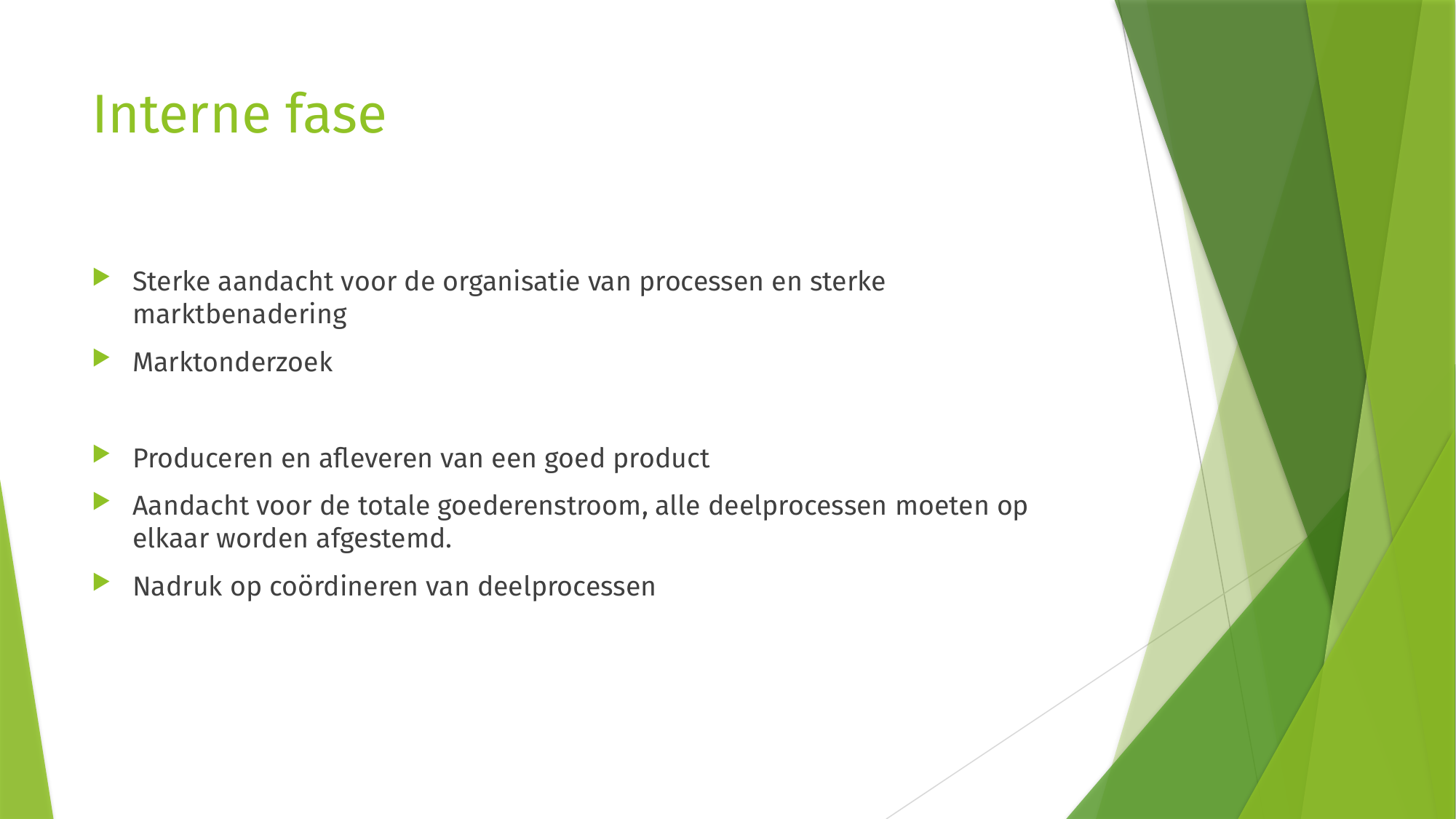

# Interne fase
Sterke aandacht voor de organisatie van processen en sterke marktbenadering
Marktonderzoek

Produceren en afleveren van een goed product
Aandacht voor de totale goederenstroom, alle deelprocessen moeten op elkaar worden afgestemd.
Nadruk op coördineren van deelprocessen